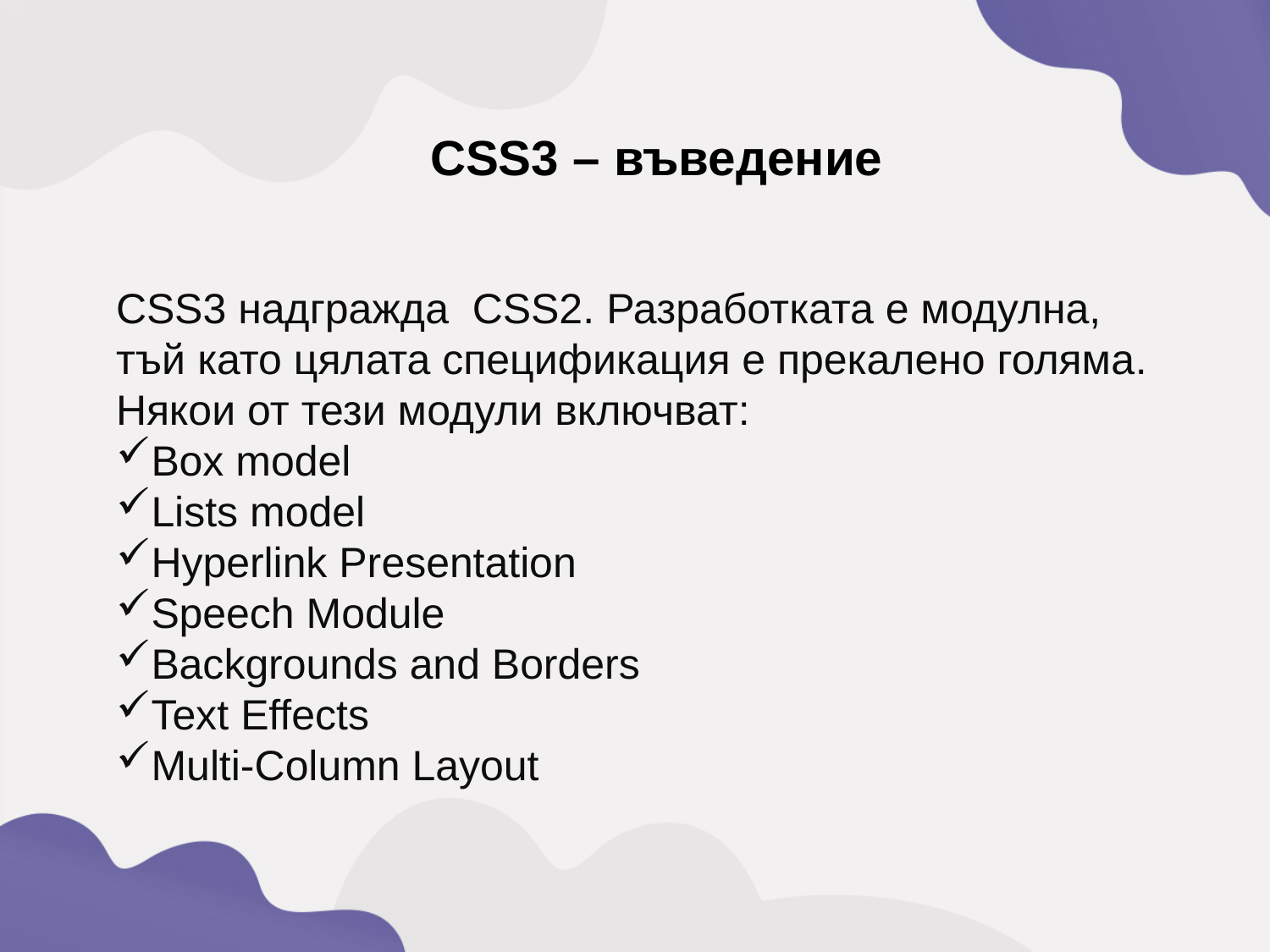

CSS3 – въведение
CSS3 надгражда  CSS2. Разработката е модулна, тъй като цялата спецификация е прекалено голяма. Някои от тези модули включват:
Box model
Lists model
Hyperlink Presentation
Speech Module
Backgrounds and Borders
Text Effects
Multi-Column Layout